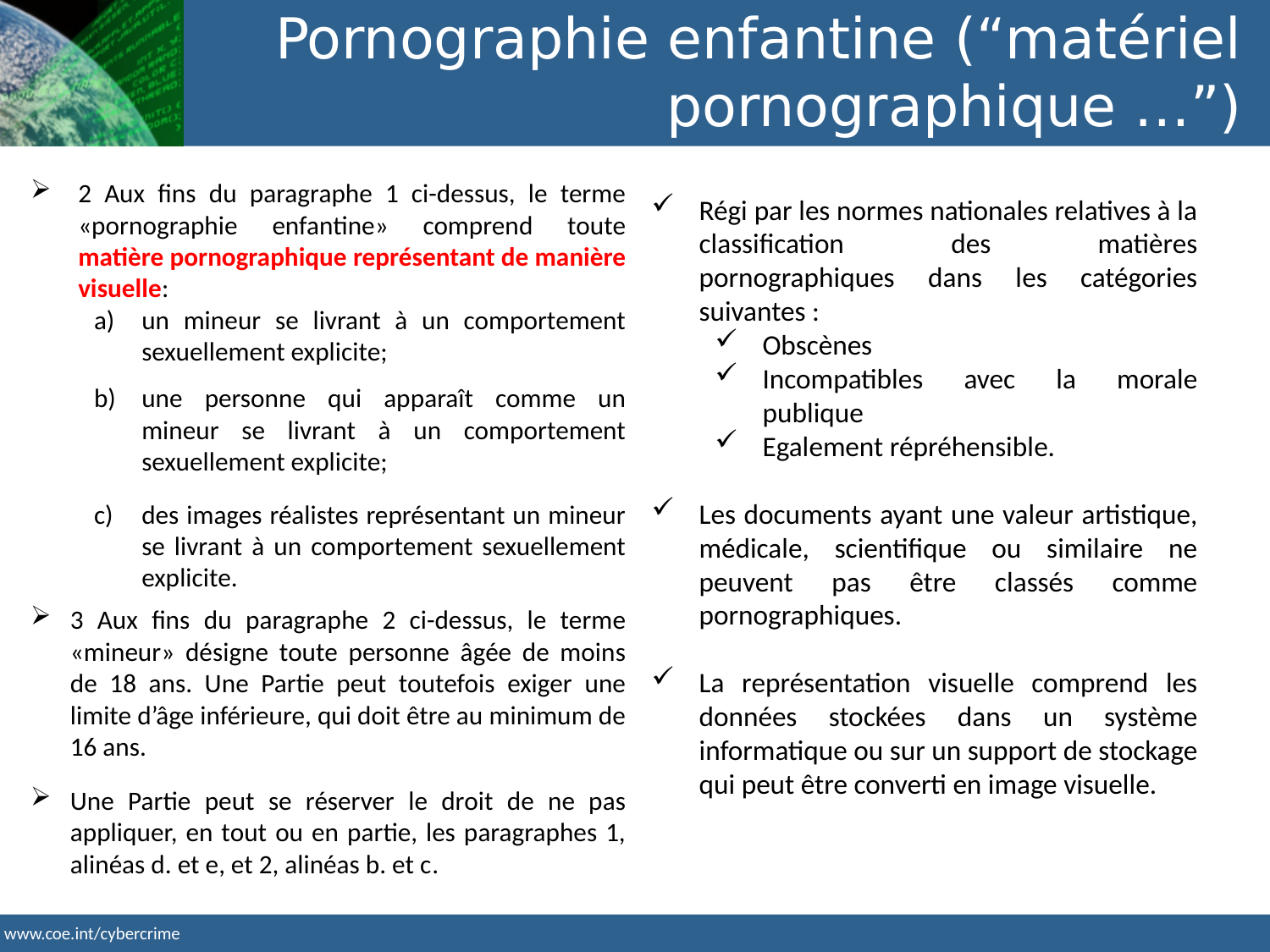

Pornographie enfantine (“matériel pornographique …”)
2 Aux fins du paragraphe 1 ci-dessus, le terme «pornographie enfantine» comprend toute matière pornographique représentant de manière visuelle:
un mineur se livrant à un comportement sexuellement explicite;

une personne qui apparaît comme un mineur se livrant à un comportement sexuellement explicite;

des images réalistes représentant un mineur se livrant à un comportement sexuellement explicite.

3 Aux fins du paragraphe 2 ci-dessus, le terme «mineur» désigne toute personne âgée de moins de 18 ans. Une Partie peut toutefois exiger une limite d’âge inférieure, qui doit être au minimum de 16 ans.

Une Partie peut se réserver le droit de ne pas appliquer, en tout ou en partie, les paragraphes 1, alinéas d. et e, et 2, alinéas b. et c.
Régi par les normes nationales relatives à la classification des matières pornographiques dans les catégories suivantes :
Obscènes
Incompatibles avec la morale publique
Egalement répréhensible.

Les documents ayant une valeur artistique, médicale, scientifique ou similaire ne peuvent pas être classés comme pornographiques.

La représentation visuelle comprend les données stockées dans un système informatique ou sur un support de stockage qui peut être converti en image visuelle.